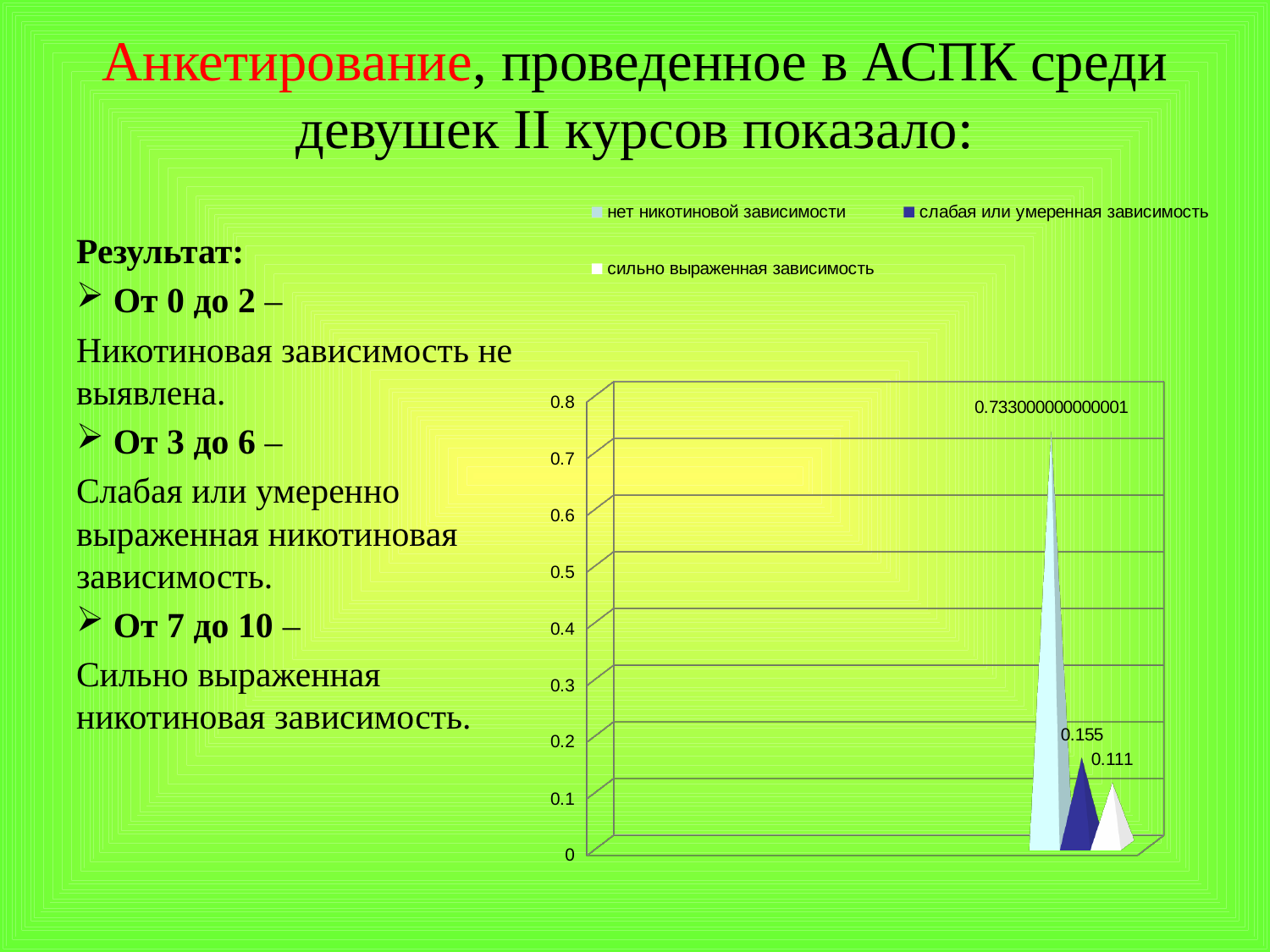

# Анкетирование, проведенное в АСПК среди девушек II курсов показало:

[unsupported chart]

Результат:
 От 0 до 2 –
Никотиновая зависимость не выявлена.
 От 3 до 6 –
Слабая или умеренно выраженная никотиновая зависимость.
 От 7 до 10 –
Сильно выраженная никотиновая зависимость.